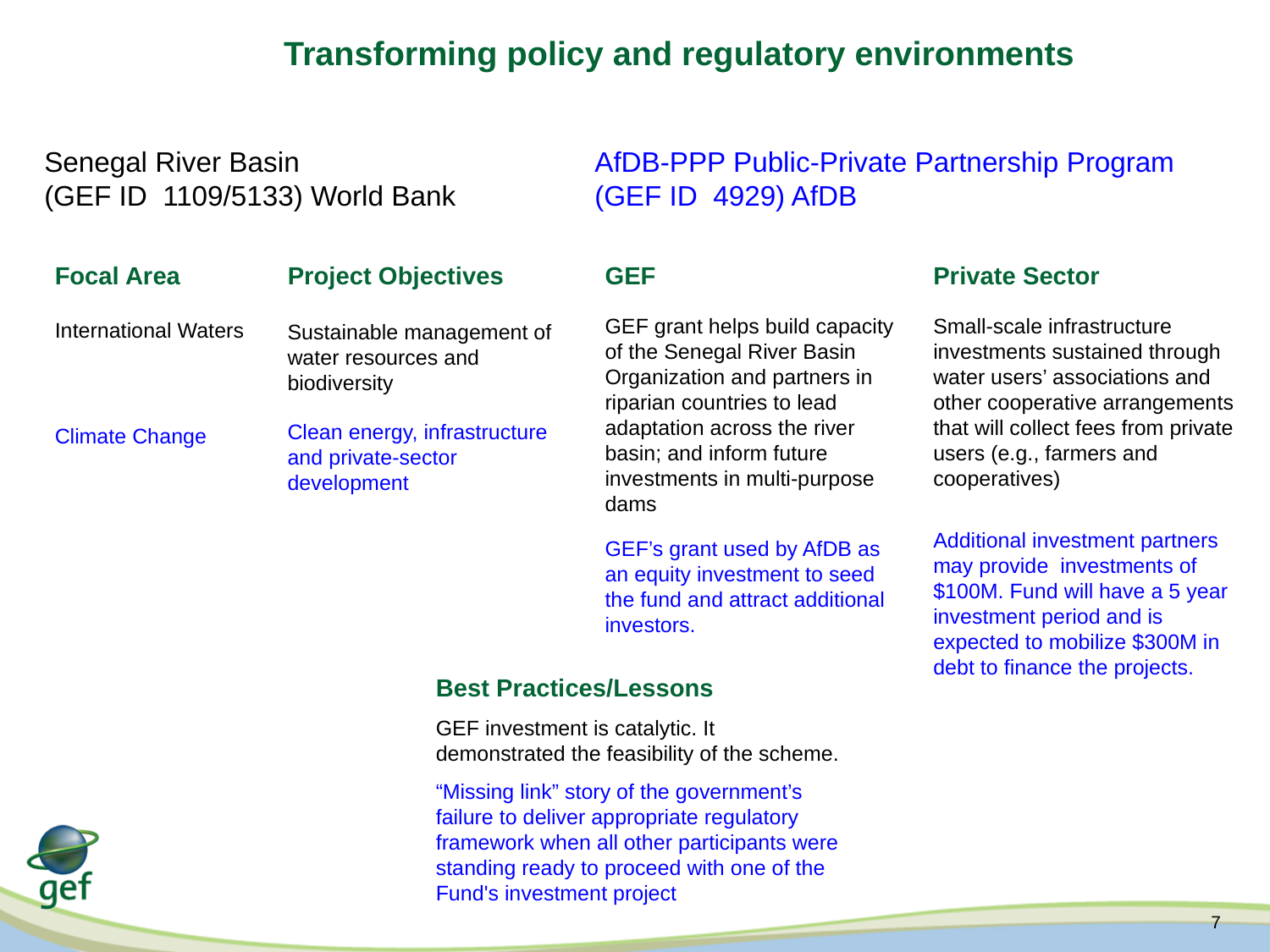

# Transforming policy and regulatory environments
Senegal River Basin
(GEF ID  1109/5133) World Bank
AfDB-PPP Public-Private Partnership Program
(GEF ID  4929) AfDB
Focal Area
Project Objectives
GEF
Private Sector
GEF grant helps build capacity of the Senegal River Basin Organization and partners in riparian countries to lead adaptation across the river basin; and inform future investments in multi-purpose dams
Small-scale infrastructure investments sustained through water users’ associations and other cooperative arrangements that will collect fees from private users (e.g., farmers and cooperatives)
International Waters
Sustainable management of water resources and biodiversity
Clean energy, infrastructure and private-sector development
Climate Change
Additional investment partners may provide  investments of $100M. Fund will have a 5 year investment period and is expected to mobilize $300M in debt to finance the projects.
GEF’s grant used by AfDB as an equity investment to seed the fund and attract additional investors.
Best Practices/Lessons
GEF investment is catalytic. It demonstrated the feasibility of the scheme.
“Missing link” story of the government’s failure to deliver appropriate regulatory framework when all other participants were standing ready to proceed with one of the Fund's investment project